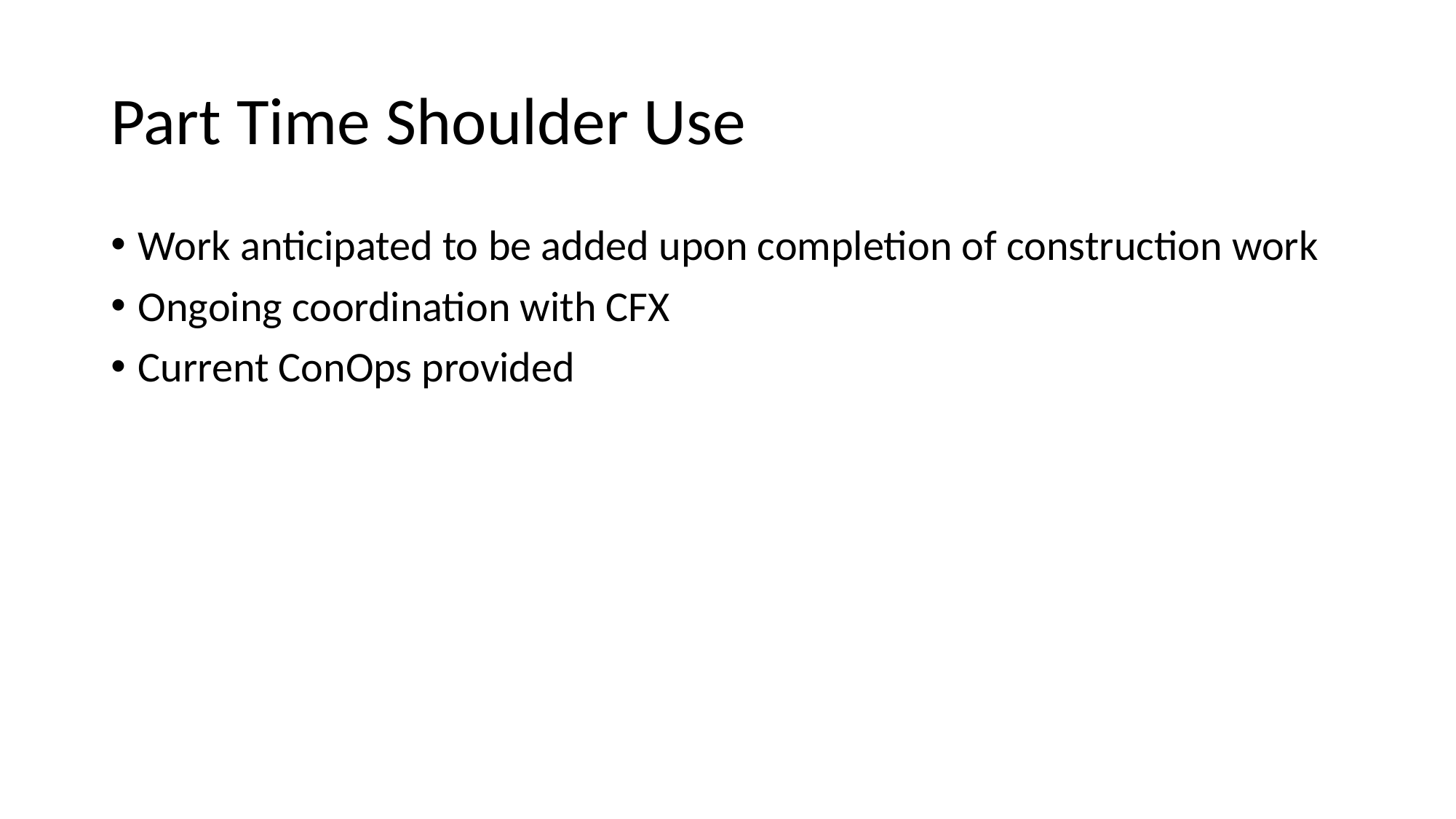

# Part Time Shoulder Use
Work anticipated to be added upon completion of construction work
Ongoing coordination with CFX
Current ConOps provided